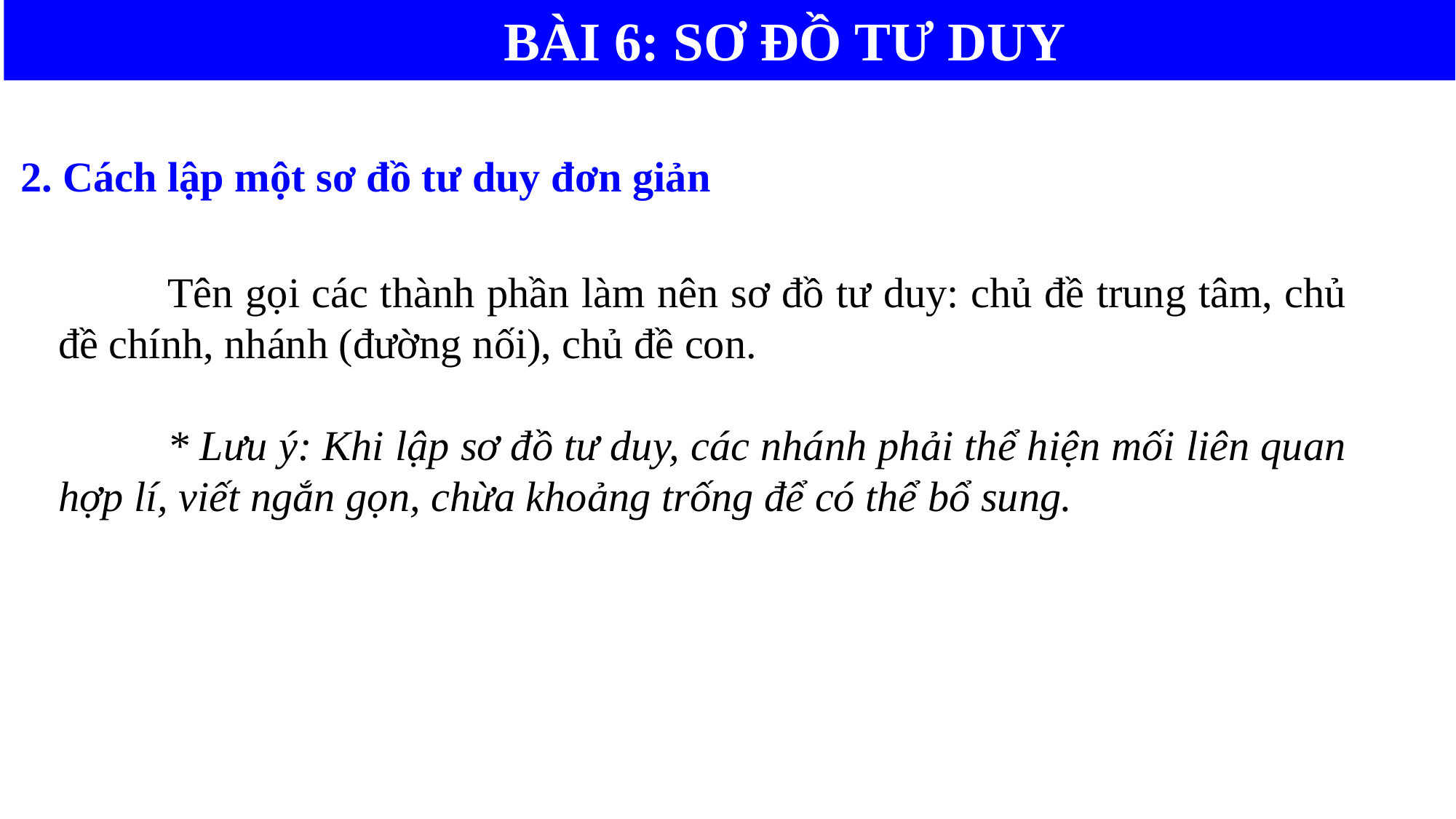

BÀI 6: SƠ ĐỒ TƯ DUY
2. Cách lập một sơ đồ tư duy đơn giản
	Tên gọi các thành phần làm nên sơ đồ tư duy: chủ đề trung tâm, chủ đề chính, nhánh (đường nối), chủ đề con.

	* Lưu ý: Khi lập sơ đồ tư duy, các nhánh phải thể hiện mối liên quan hợp lí, viết ngắn gọn, chừa khoảng trống để có thể bổ sung.